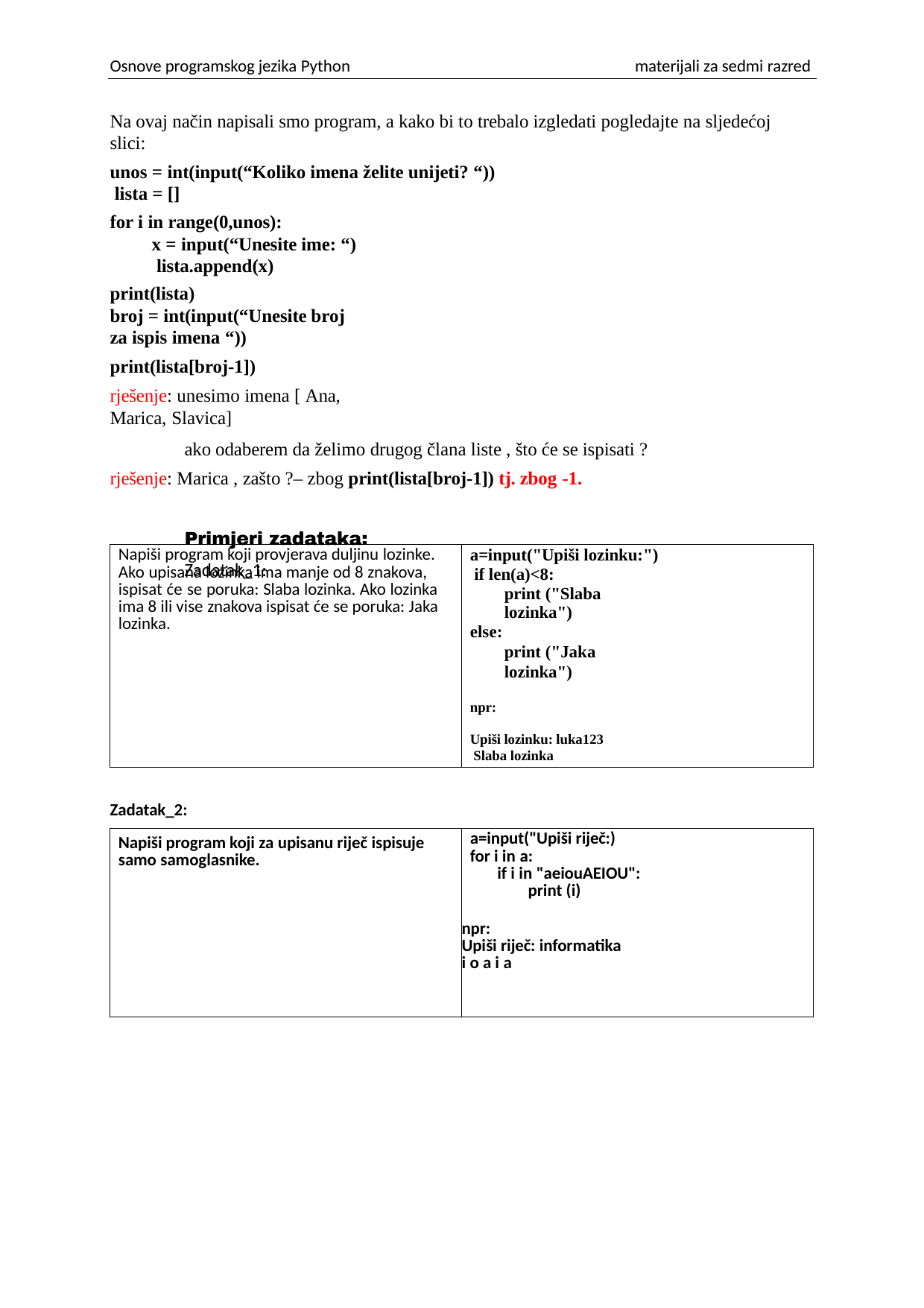

Osnove programskog jezika Python
materijali za sedmi razred

Na ovaj način napisali smo program, a kako bi to trebalo izgledati pogledajte na sljedećoj  slici:
unos = int(input(“Koliko imena želite unijeti? “))  lista = []
for i in range(0,unos):
x = input(“Unesite ime: “)  lista.append(x)
print(lista)
broj = int(input(“Unesite broj za ispis imena “))
print(lista[broj-1])
rješenje: unesimo imena [ Ana, Marica, Slavica]
ako odaberem da želimo drugog člana liste , što će se ispisati ?  rješenje: Marica , zašto ?– zbog print(lista[broj-1]) tj. zbog -1.

Primjeri zadataka:
Zadatak_1:
| Napiši program koji provjerava duljinu lozinke. Ako upisana lozinka ima manje od 8 znakova, ispisat će se poruka: Slaba lozinka. Ako lozinka ima 8 ili vise znakova ispisat će se poruka: Jaka lozinka. | a=input("Upiši lozinku:") if len(a)<8: print ("Slaba lozinka") else: print ("Jaka lozinka") npr: Upiši lozinku: luka123 Slaba lozinka |
| --- | --- |
Zadatak_2:
| Napiši program koji za upisanu riječ ispisuje samo samoglasnike. | a=input("Upiši riječ:) for i in a: if i in "aeiouAEIOU": print (i) npr: Upiši riječ: informatika i o a i a |
| --- | --- |